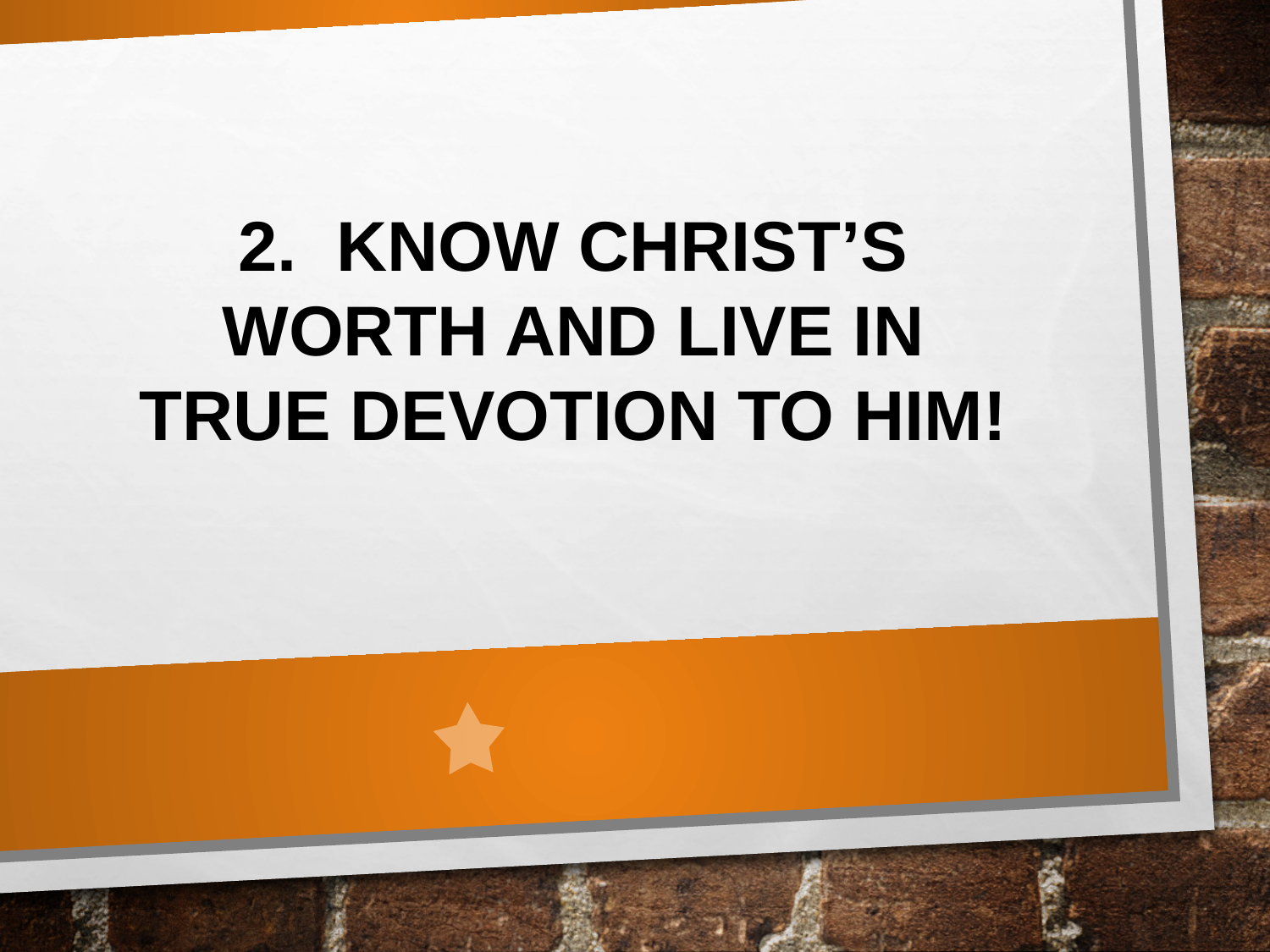

2.  KNOW CHRIST’S WORTH AND LIVE IN TRUE DEVOTION TO HIM!